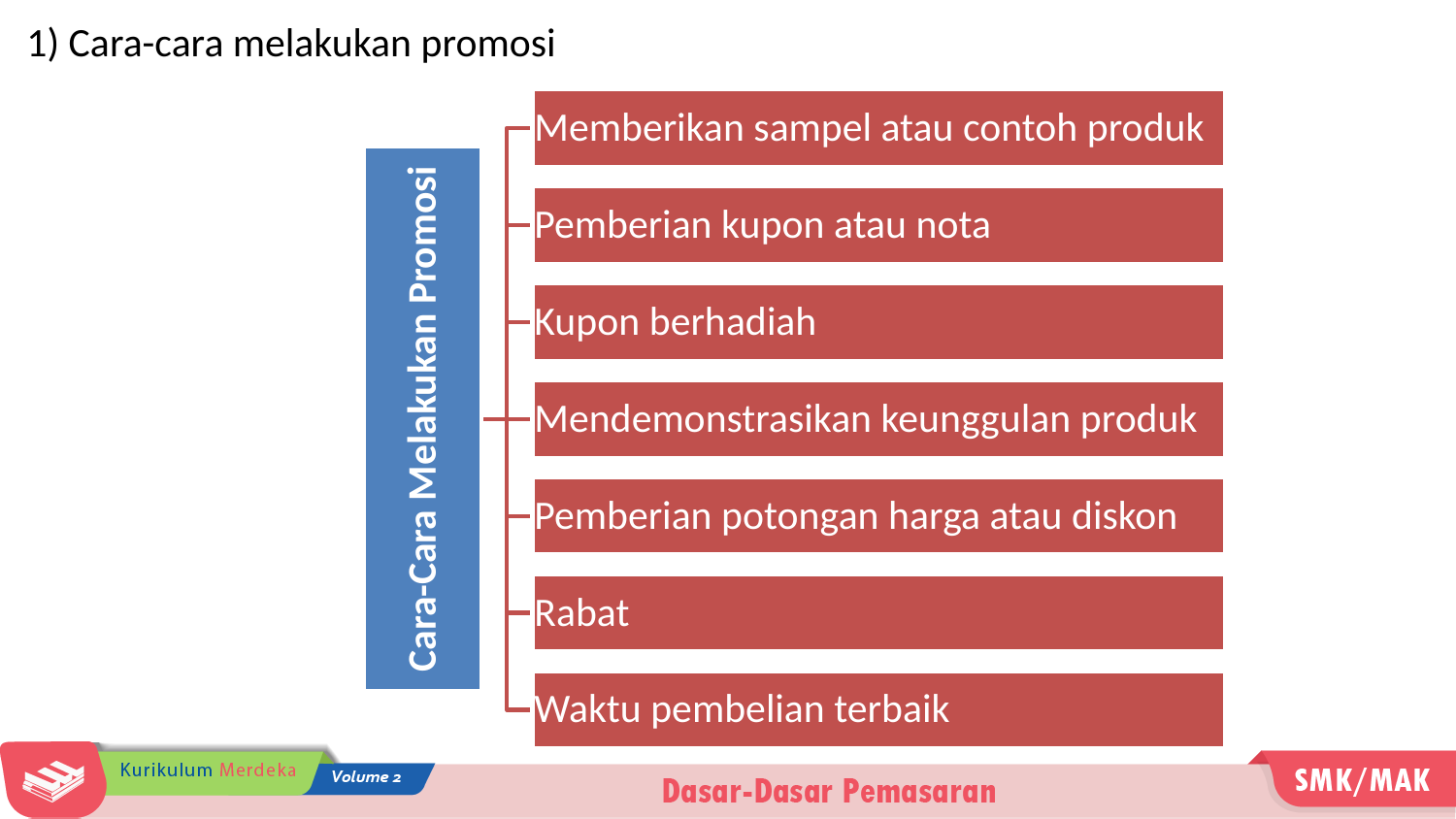

1) Cara-cara melakukan promosi

Cara-Cara Melakukan Promosi
Memberikan sampel atau contoh produk
Pemberian kupon atau nota
Kupon berhadiah
Mendemonstrasikan keunggulan produk
Pemberian potongan harga atau diskon
Rabat
Waktu pembelian terbaik